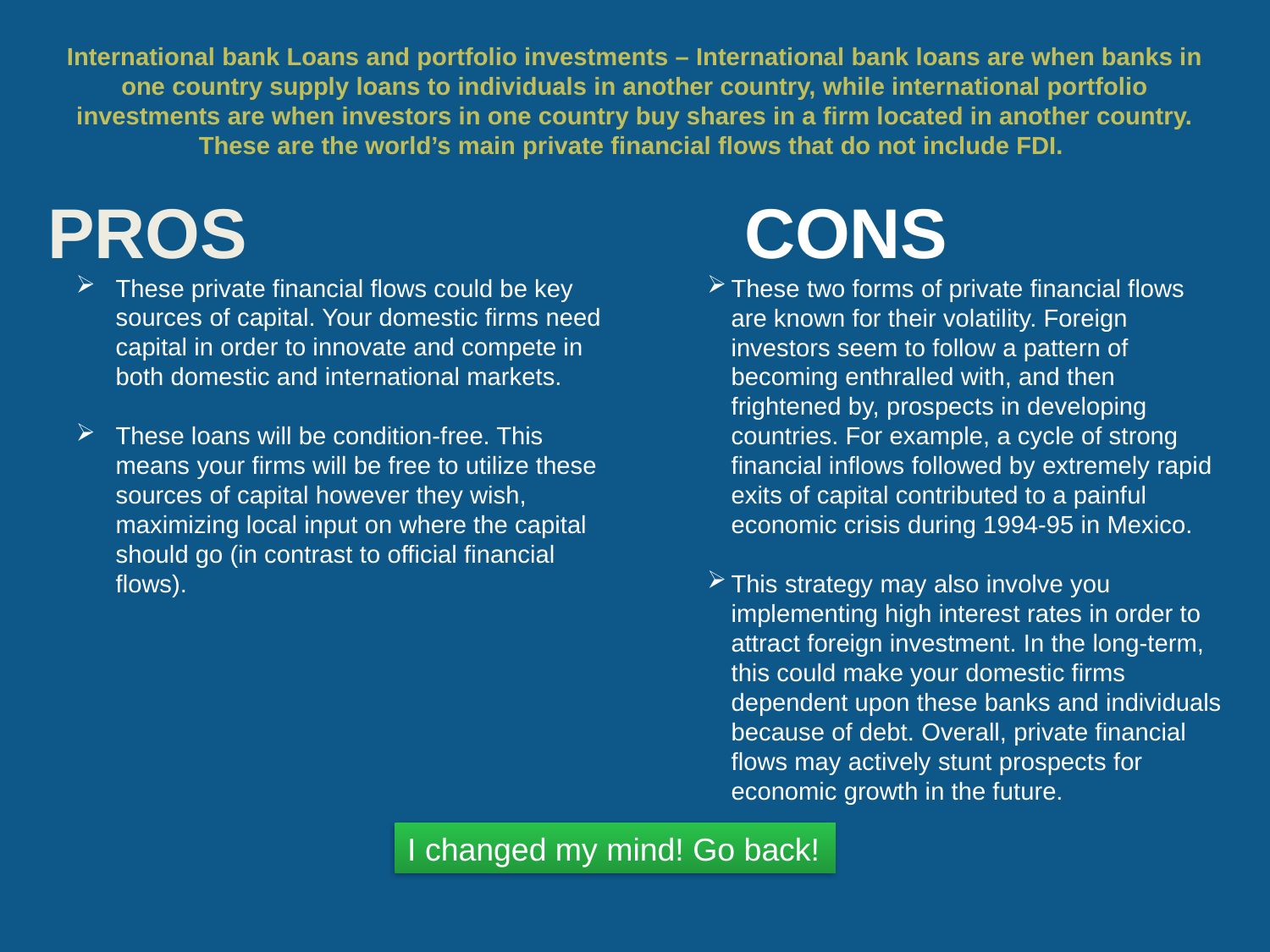

# International bank Loans and portfolio investments – International bank loans are when banks in one country supply loans to individuals in another country, while international portfolio investments are when investors in one country buy shares in a firm located in another country. These are the world’s main private financial flows that do not include FDI.
These private financial flows could be key sources of capital. Your domestic firms need capital in order to innovate and compete in both domestic and international markets.

These loans will be condition-free. This means your firms will be free to utilize these sources of capital however they wish, maximizing local input on where the capital should go (in contrast to official financial flows).
These two forms of private financial flows are known for their volatility. Foreign investors seem to follow a pattern of becoming enthralled with, and then frightened by, prospects in developing countries. For example, a cycle of strong financial inflows followed by extremely rapid exits of capital contributed to a painful economic crisis during 1994-95 in Mexico.

This strategy may also involve you implementing high interest rates in order to attract foreign investment. In the long-term, this could make your domestic firms dependent upon these banks and individuals because of debt. Overall, private financial flows may actively stunt prospects for economic growth in the future.